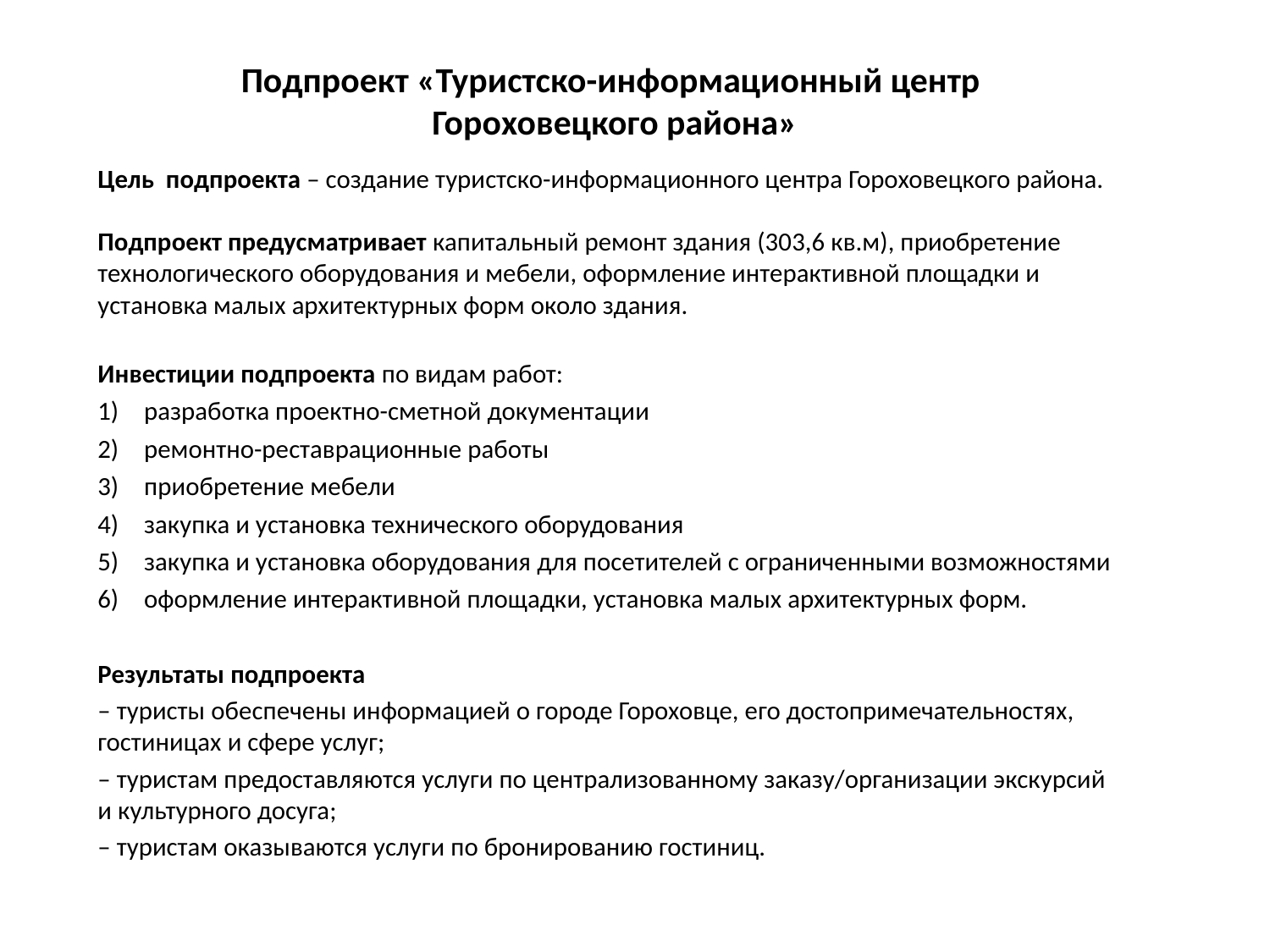

# Подпроект «Туристско-информационный центр Гороховецкого района»
Цель  подпроекта – создание туристско-информационного центра Гороховецкого района.

Подпроект предусматривает капитальный ремонт здания (303,6 кв.м), приобретение технологического оборудования и мебели, оформление интерактивной площадки и установка малых архитектурных форм около здания.

Инвестиции подпроекта по видам работ:
разработка проектно-сметной документации
ремонтно-реставрационные работы
приобретение мебели
закупка и установка технического оборудования
закупка и установка оборудования для посетителей с ограниченными возможностями
оформление интерактивной площадки, установка малых архитектурных форм.

Результаты подпроекта
– туристы обеспечены информацией о городе Гороховце, его достопримечательностях, гостиницах и сфере услуг;
– туристам предоставляются услуги по централизованному заказу/организации экскурсий и культурного досуга;
– туристам оказываются услуги по бронированию гостиниц.